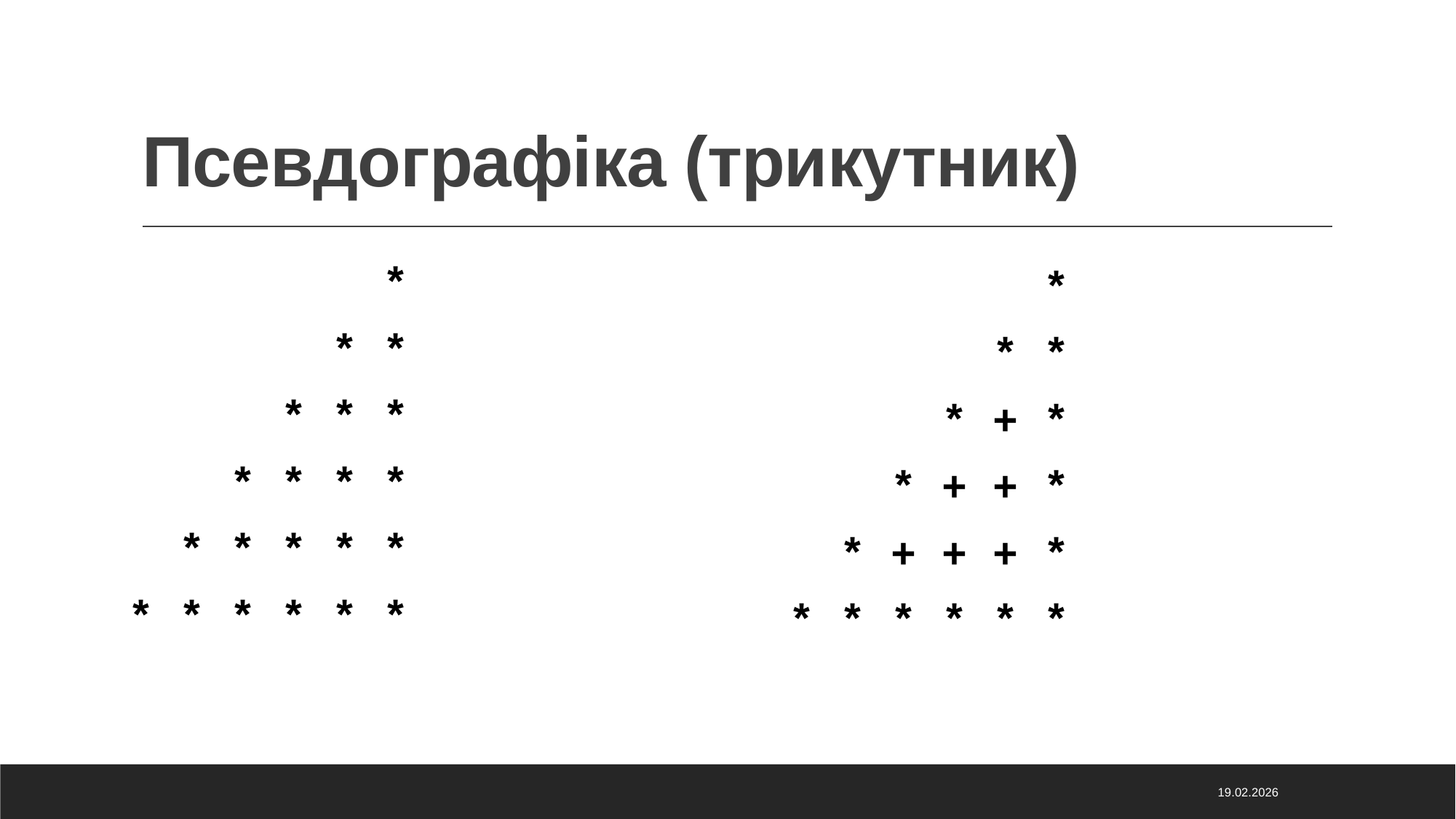

# Псевдографіка (трикутник)
* * * * * *
* * * * * *
* * * * * *
* * * * * *
* * * * * *
* * * * * *
* * * * * *
* * * * * *
* * * * + *
* * * + + *
* * + + + *
* * * * * *
19.02.2026